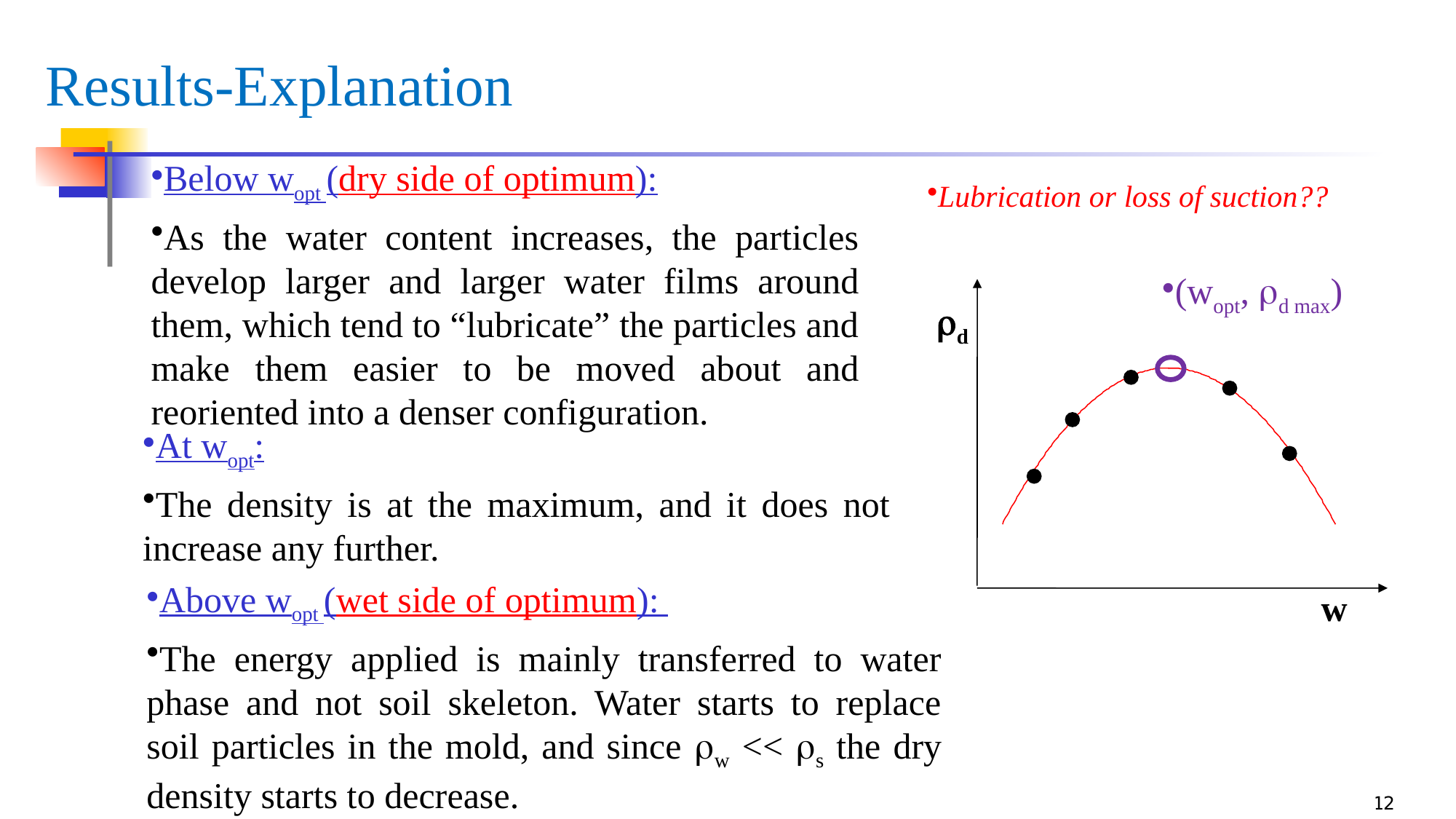

# Results-Explanation
Below wopt (dry side of optimum):
As the water content increases, the particles develop larger and larger water films around them, which tend to “lubricate” the particles and make them easier to be moved about and reoriented into a denser configuration.
Lubrication or loss of suction??
(wopt, ρd max)

ρd

w

At wopt:
The density is at the maximum, and it does not increase any further.

Above wopt (wet side of optimum):
The energy applied is mainly transferred to water phase and not soil skeleton. Water starts to replace soil particles in the mold, and since ρw << ρs the dry density starts to decrease.